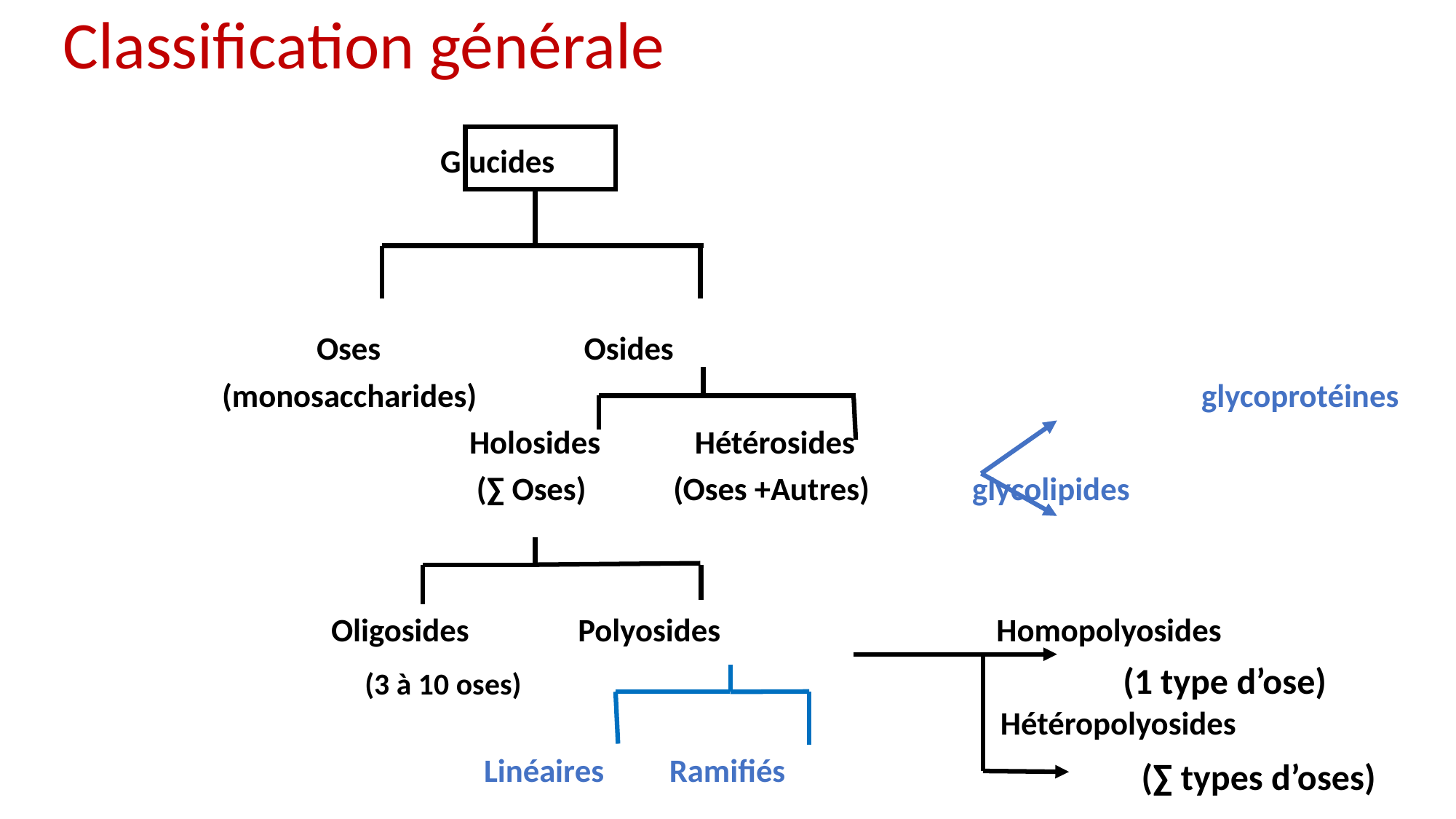

# Classification générale

                                                 Glucides

                                Oses                            Osides
                   (monosaccharides)                                                                                   										               glycoprotéines
                                                     Holosides             Hétérosides
                                                      (∑ Oses)            (Oses +Autres)              glycolipides

                                  Oligosides               Polyosides                                      Homopolyosides

                                                                                                                              Hétéropolyosides
                                                       Linéaires         Ramifiés
(1 type d’ose)
(3 à 10 oses)
(∑ types d’oses)